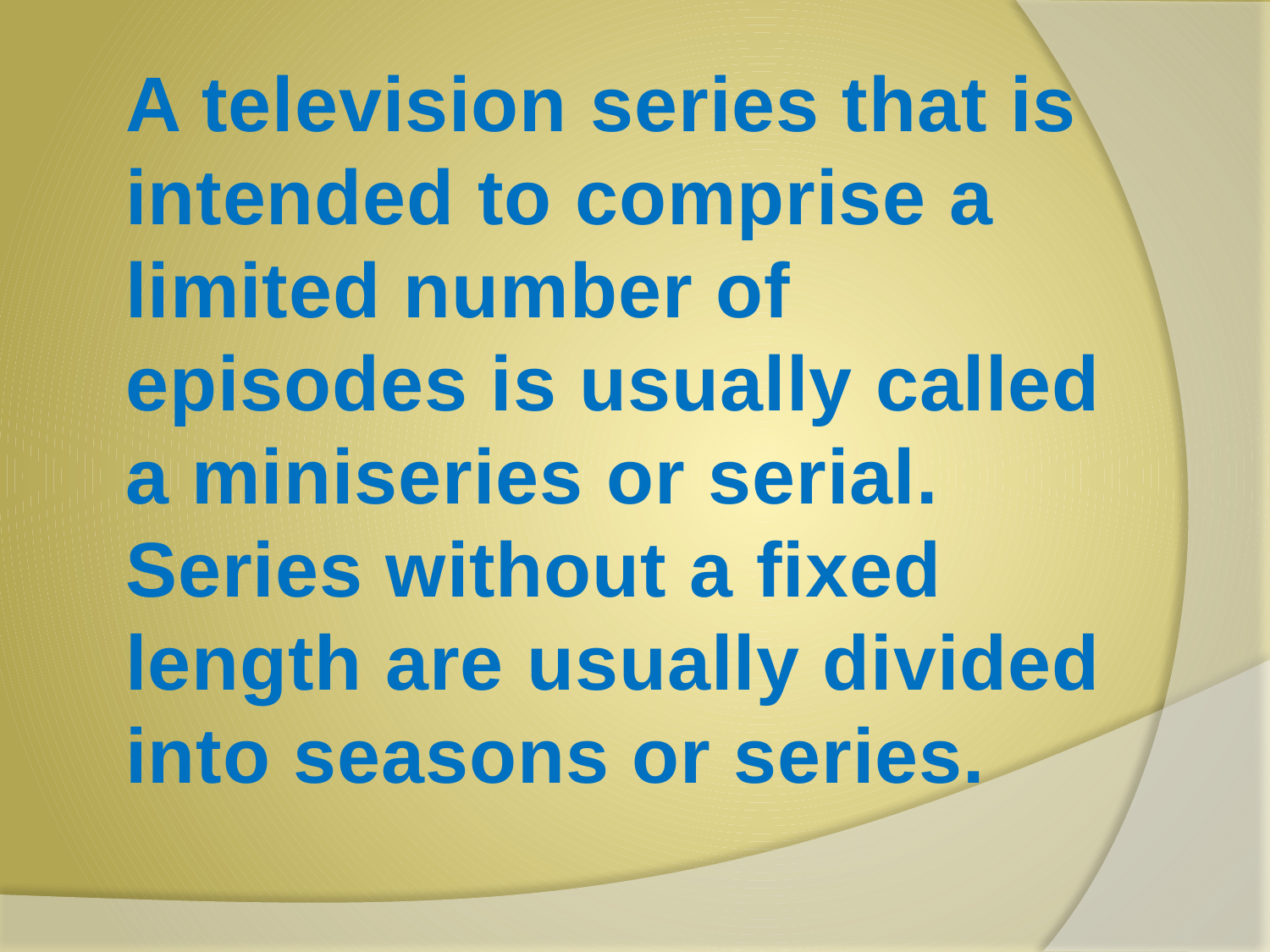

# A television series that is intended to comprise a limited number of episodes is usually called a miniseries or serial. Series without a fixed length are usually divided into seasons or series.